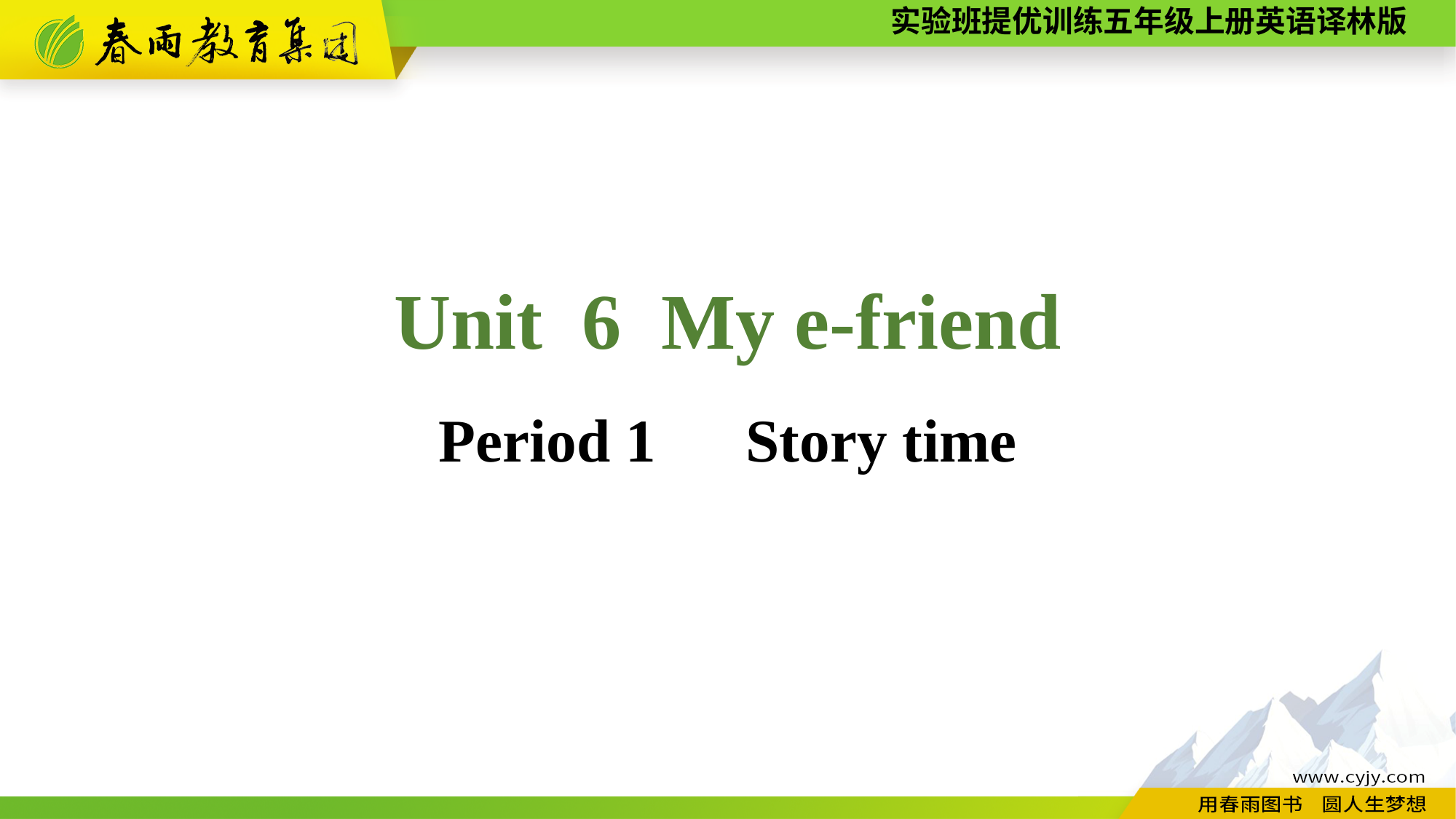

Unit  6  My e-friend
Period 1　Story time